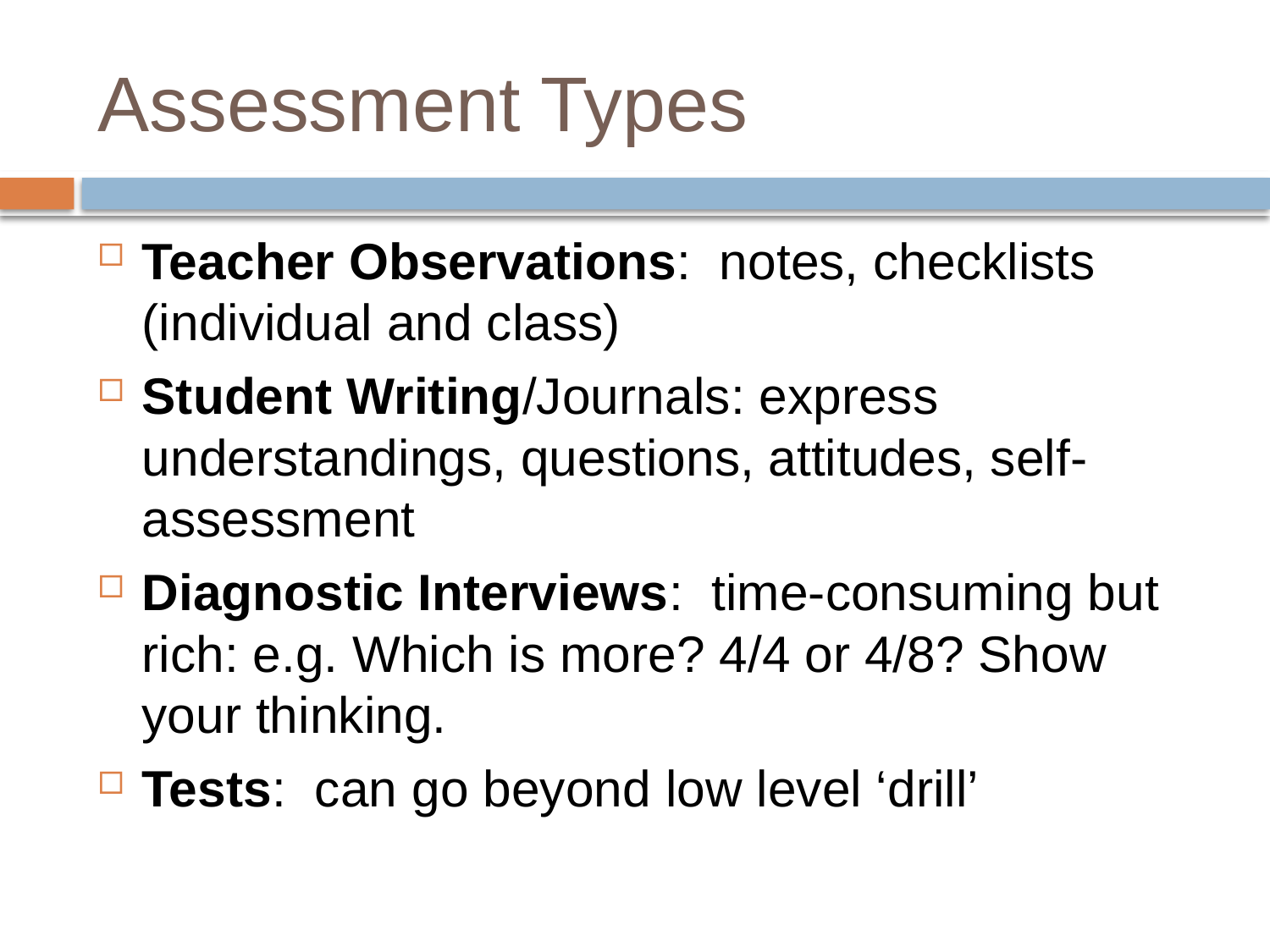

# Assessment Types
Teacher Observations:  notes, checklists (individual and class)
Student Writing/Journals: express understandings, questions, attitudes, self-assessment
Diagnostic Interviews:  time-consuming but rich: e.g. Which is more? 4/4 or 4/8? Show your thinking.
Tests:  can go beyond low level ‘drill’